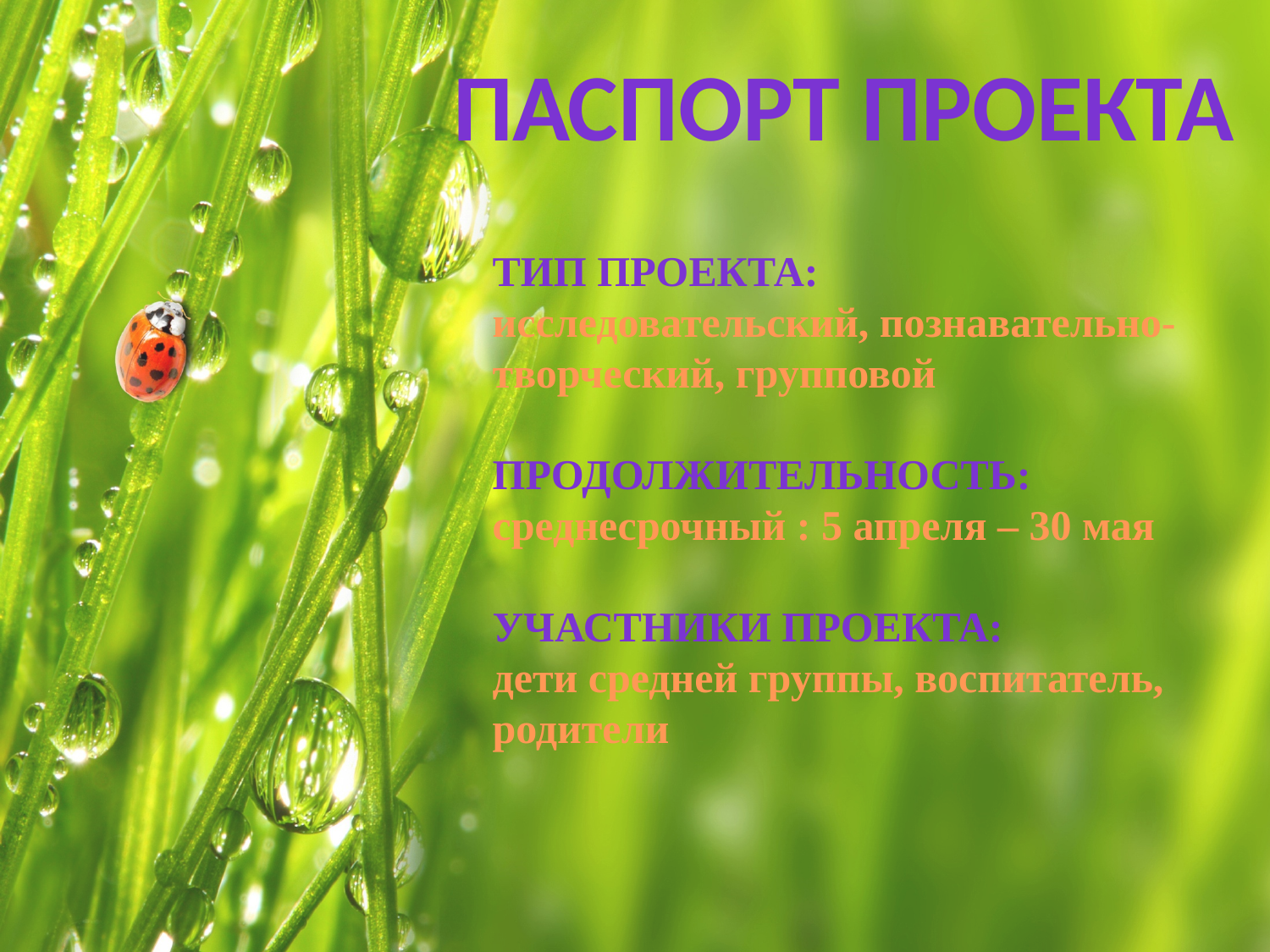

ПАСПОРТ ПРОЕКТА
Тип проекта:
исследовательский, познавательно-
творческий, групповой

Продолжительность:
среднесрочный : 5 апреля – 30 мая

Участники проекта:
дети средней группы, воспитатель, родители